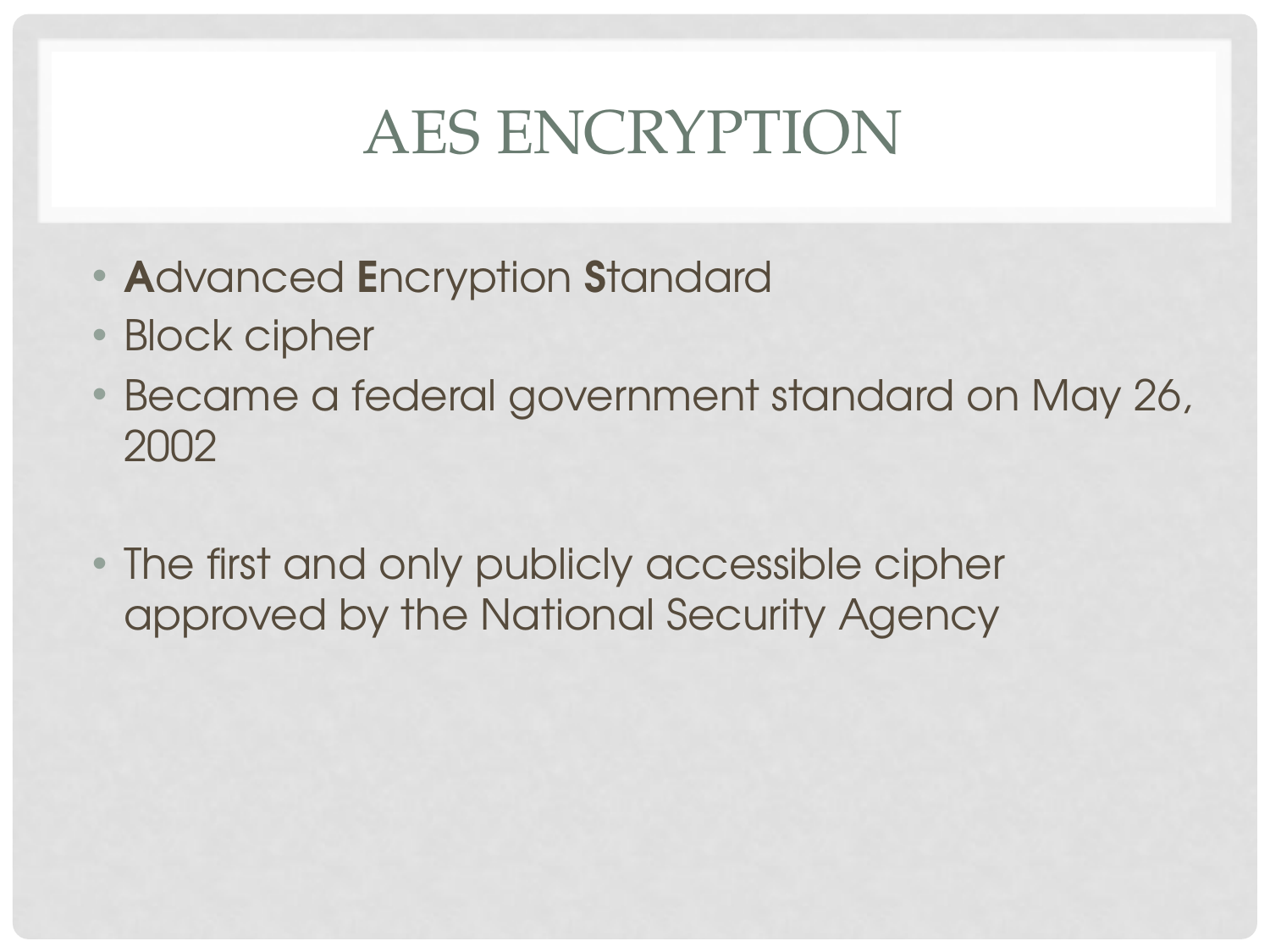

# AES encryption
Advanced Encryption Standard
Block cipher
Became a federal government standard on May 26, 2002

The first and only publicly accessible cipher approved by the National Security Agency